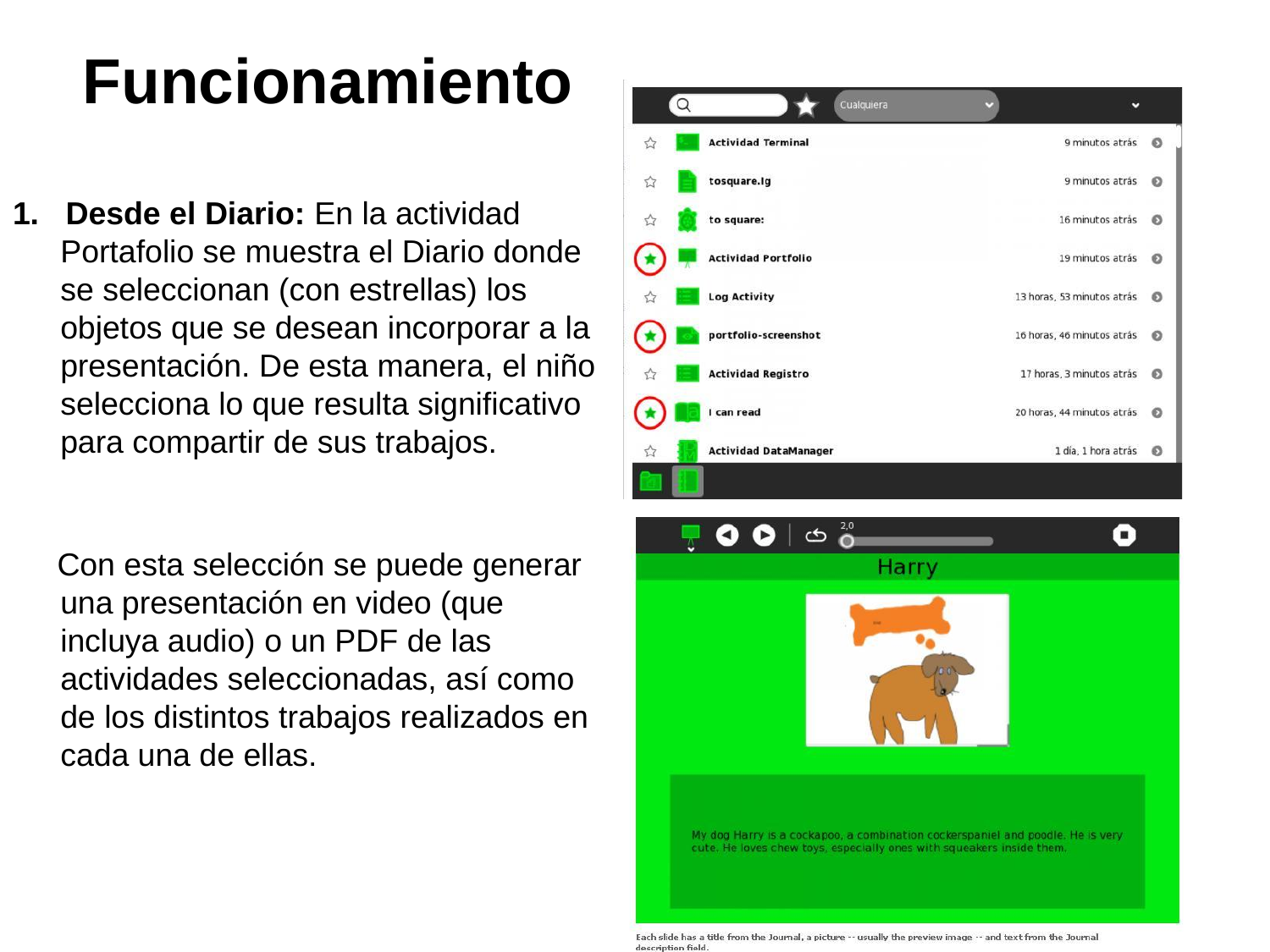

# Funcionamiento

1.   Desde el Diario: En la actividad Portafolio se muestra el Diario donde se seleccionan (con estrellas) los objetos que se desean incorporar a la presentación. De esta manera, el niño selecciona lo que resulta significativo para compartir de sus trabajos.

     Con esta selección se puede generar una presentación en video (que incluya audio) o un PDF de las actividades seleccionadas, así como de los distintos trabajos realizados en cada una de ellas.